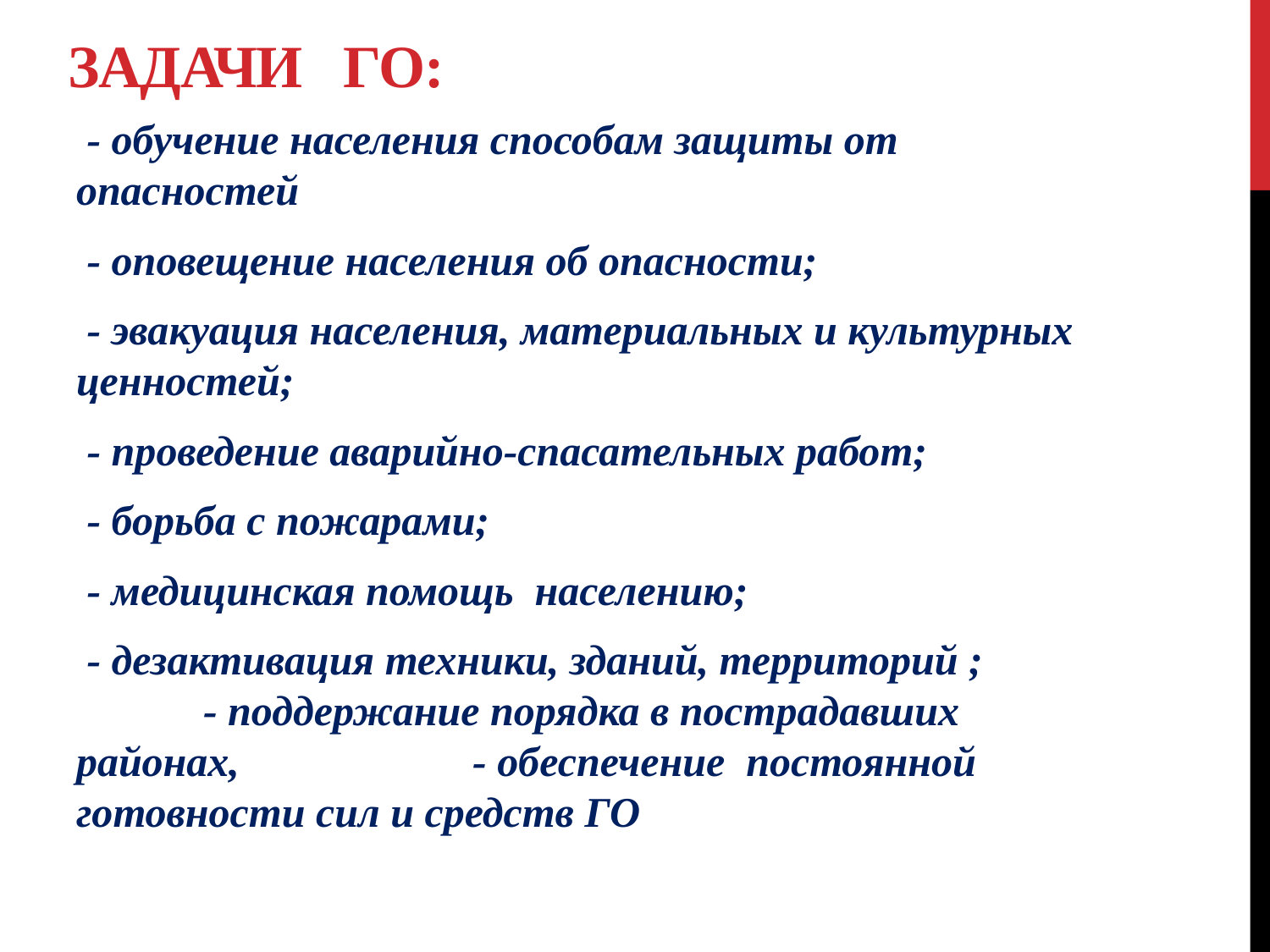

# Задачи   ГО:
 - обучение населения способам защиты от опасностей
 - оповещение населения об опасности;
 - эвакуация населения, материальных и культурных цен­ностей;
 - проведение аварийно-спасательных работ;
 - борьба с пожарами;
 - медицинская помощь  населению;
 - дезактивация техники, зданий, территорий ;                        - поддержание порядка в по­страдавших районах,                      - обеспечение  постоянной готовности сил и средств ГО